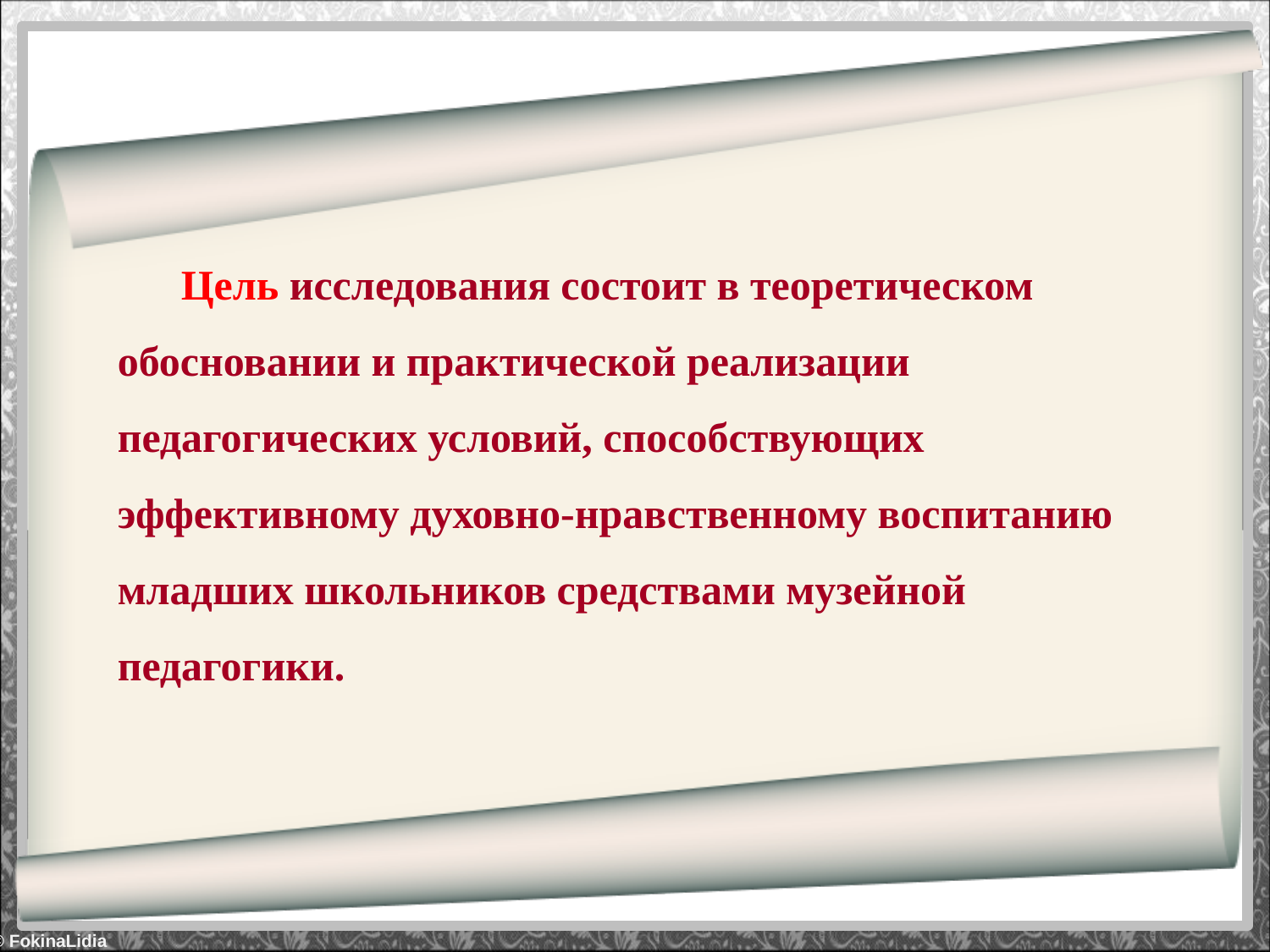

#
Цель исследования состоит в теоретическом обосновании и практической реализации педагогических условий, способствующих эффективному духовно-нравственному воспитанию младших школьников средствами музейной педагогики.